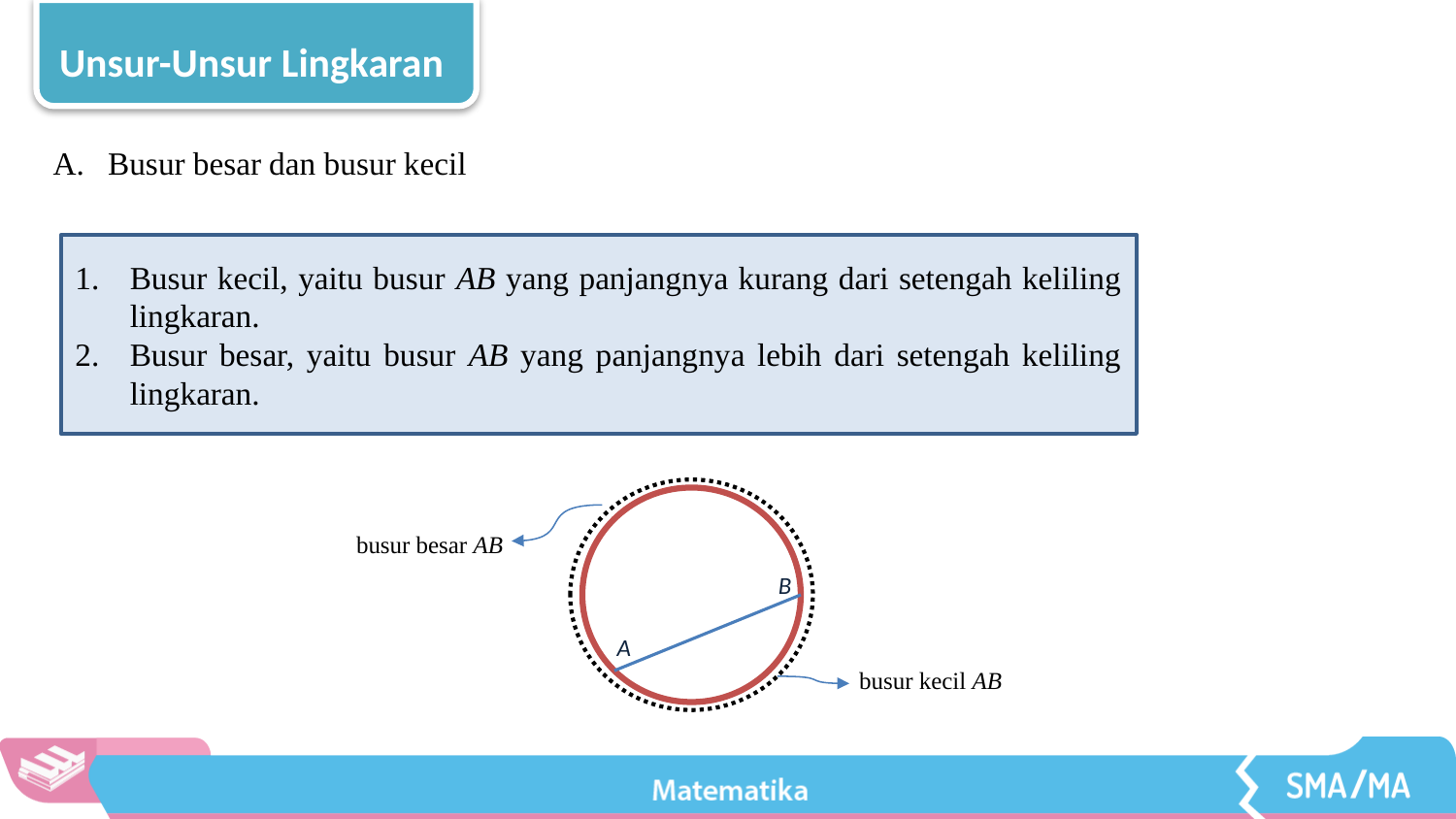

Unsur-Unsur Lingkaran
Busur besar dan busur kecil
Busur kecil, yaitu busur AB yang panjangnya kurang dari setengah keliling lingkaran.
Busur besar, yaitu busur AB yang panjangnya lebih dari setengah keliling lingkaran.

B
A
busur besar AB
busur kecil AB